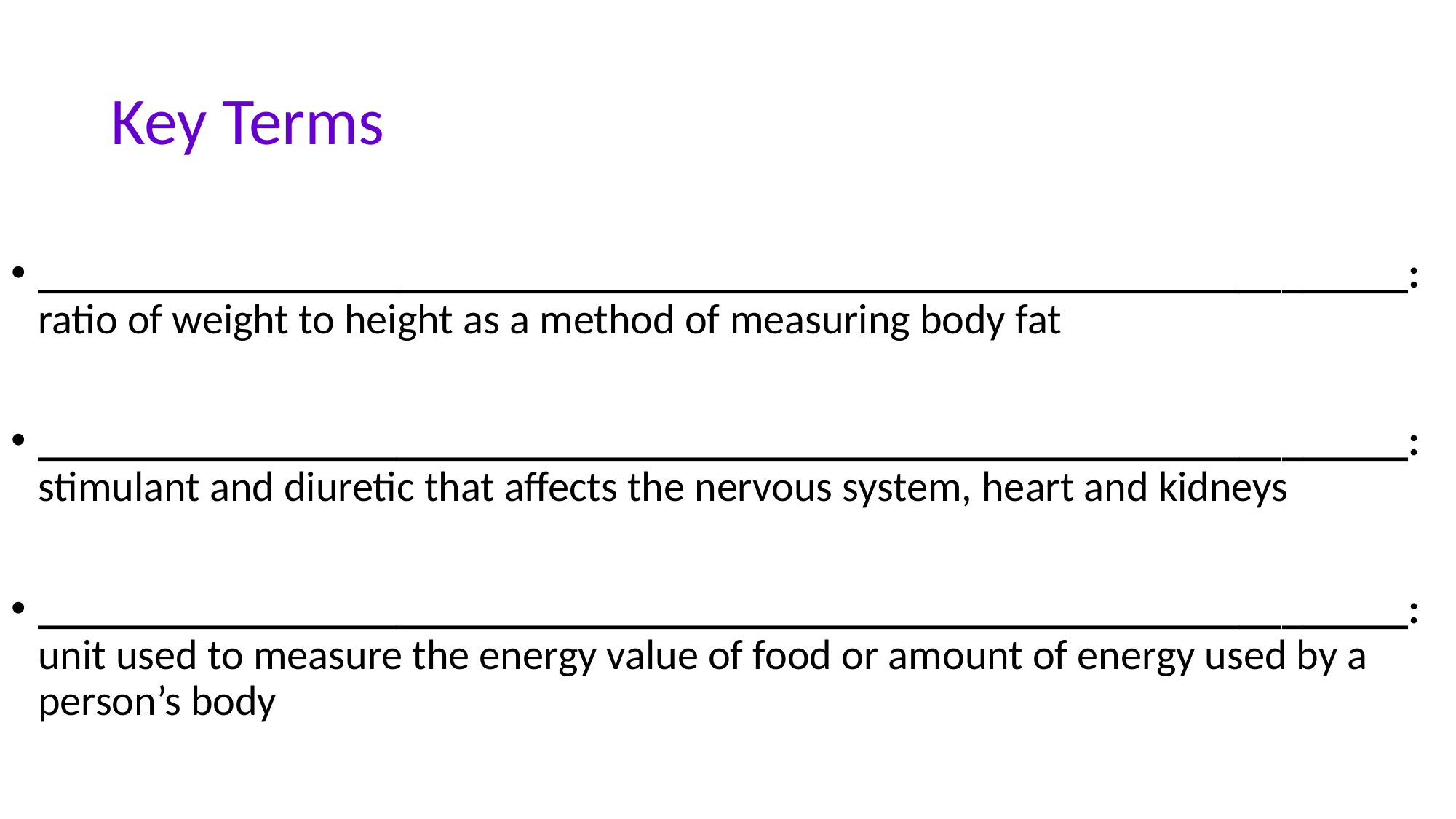

# Key Terms
_________________________________________________________________: ratio of weight to height as a method of measuring body fat

_________________________________________________________________: stimulant and diuretic that affects the nervous system, heart and kidneys

_________________________________________________________________: unit used to measure the energy value of food or amount of energy used by a person’s body